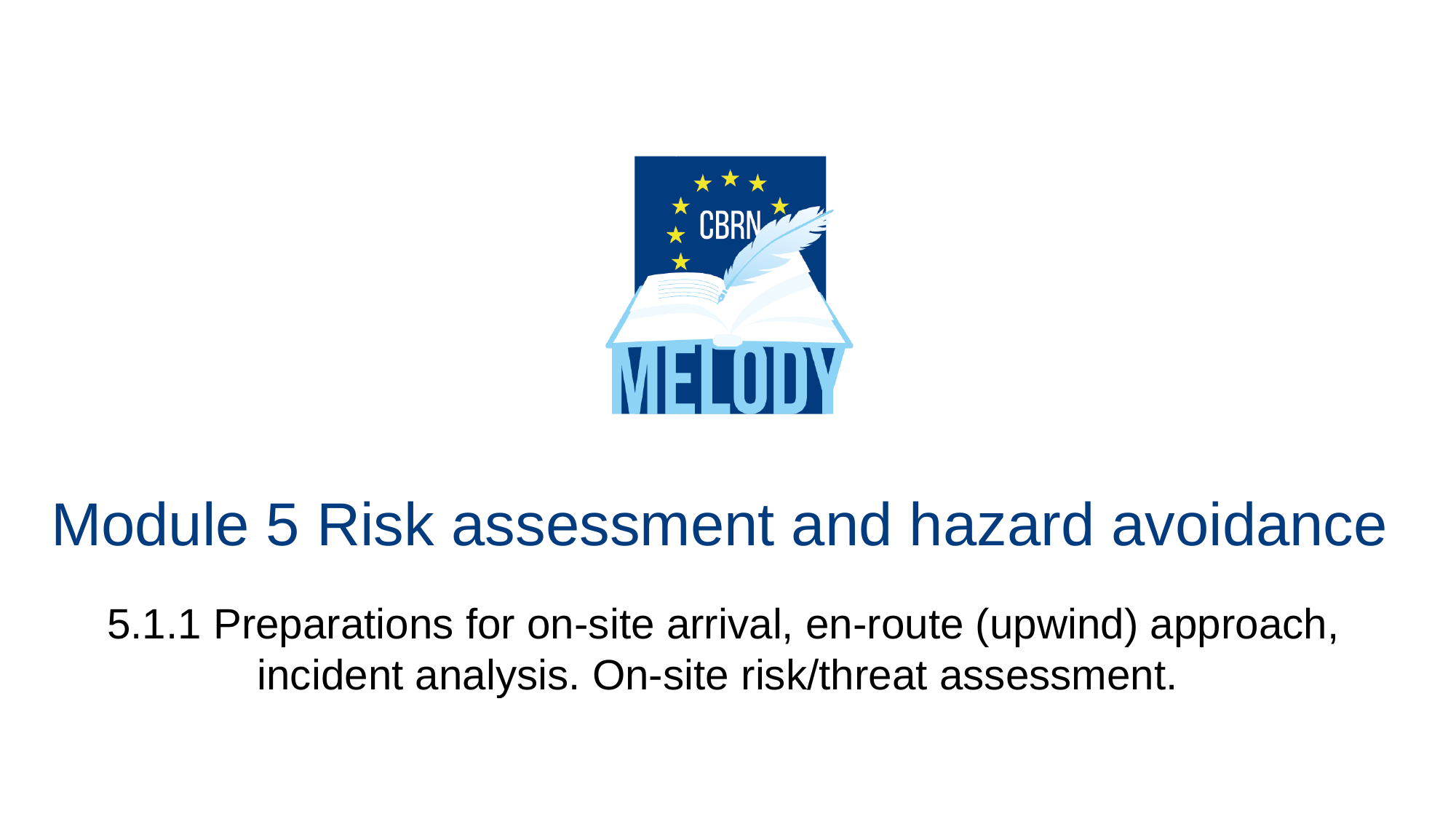

# Module 5 Risk assessment and hazard avoidance
5.1.1 Preparations for on-site arrival, en-route (upwind) approach, incident analysis. On-site risk/threat assessment.